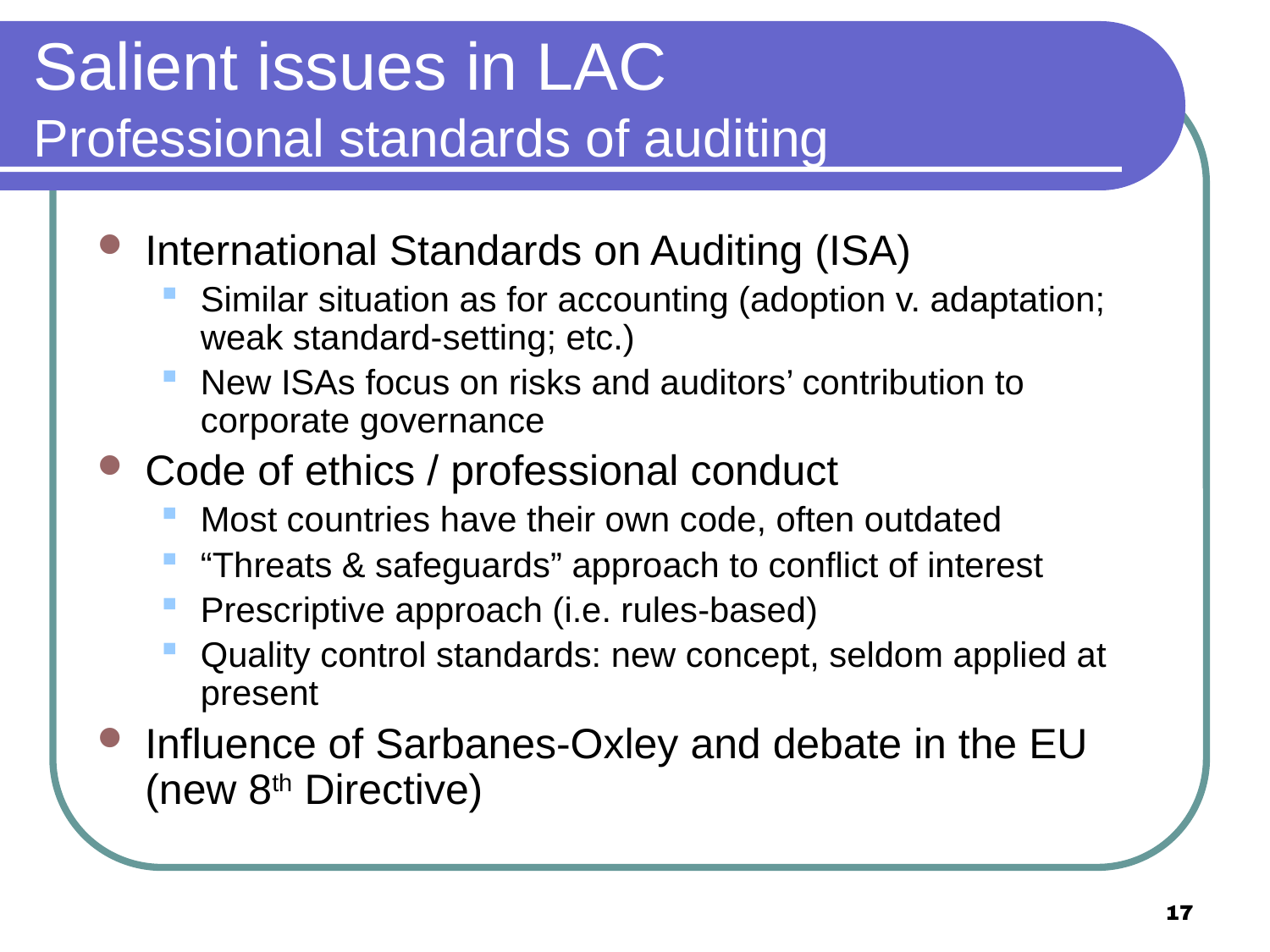

# Salient issues in LAC Professional standards of auditing
International Standards on Auditing (ISA)
Similar situation as for accounting (adoption v. adaptation; weak standard-setting; etc.)
New ISAs focus on risks and auditors’ contribution to corporate governance
Code of ethics / professional conduct
Most countries have their own code, often outdated
“Threats & safeguards” approach to conflict of interest
Prescriptive approach (i.e. rules-based)
Quality control standards: new concept, seldom applied at present
Influence of Sarbanes-Oxley and debate in the EU (new 8th Directive)
17